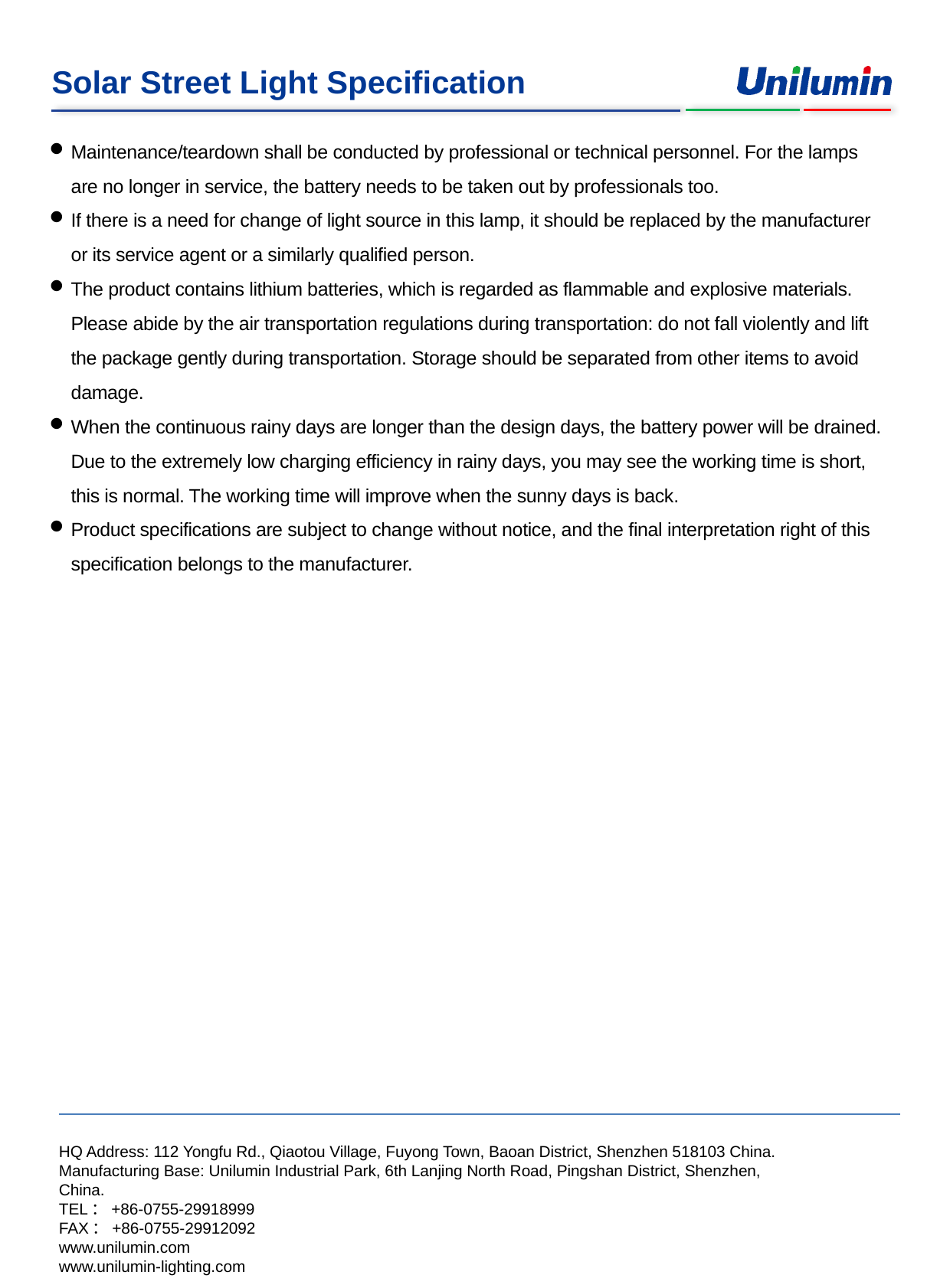

Maintenance/teardown shall be conducted by professional or technical personnel. For the lamps are no longer in service, the battery needs to be taken out by professionals too.
If there is a need for change of light source in this lamp, it should be replaced by the manufacturer or its service agent or a similarly qualified person.
The product contains lithium batteries, which is regarded as flammable and explosive materials. Please abide by the air transportation regulations during transportation: do not fall violently and lift the package gently during transportation. Storage should be separated from other items to avoid damage.
When the continuous rainy days are longer than the design days, the battery power will be drained. Due to the extremely low charging efficiency in rainy days, you may see the working time is short, this is normal. The working time will improve when the sunny days is back.
Product specifications are subject to change without notice, and the final interpretation right of this specification belongs to the manufacturer.
HQ Address: 112 Yongfu Rd., Qiaotou Village, Fuyong Town, Baoan District, Shenzhen 518103 China.
Manufacturing Base: Unilumin Industrial Park, 6th Lanjing North Road, Pingshan District, Shenzhen, China.
TEL：+86-0755-29918999
FAX：+86-0755-29912092
www.unilumin.com
www.unilumin-lighting.com